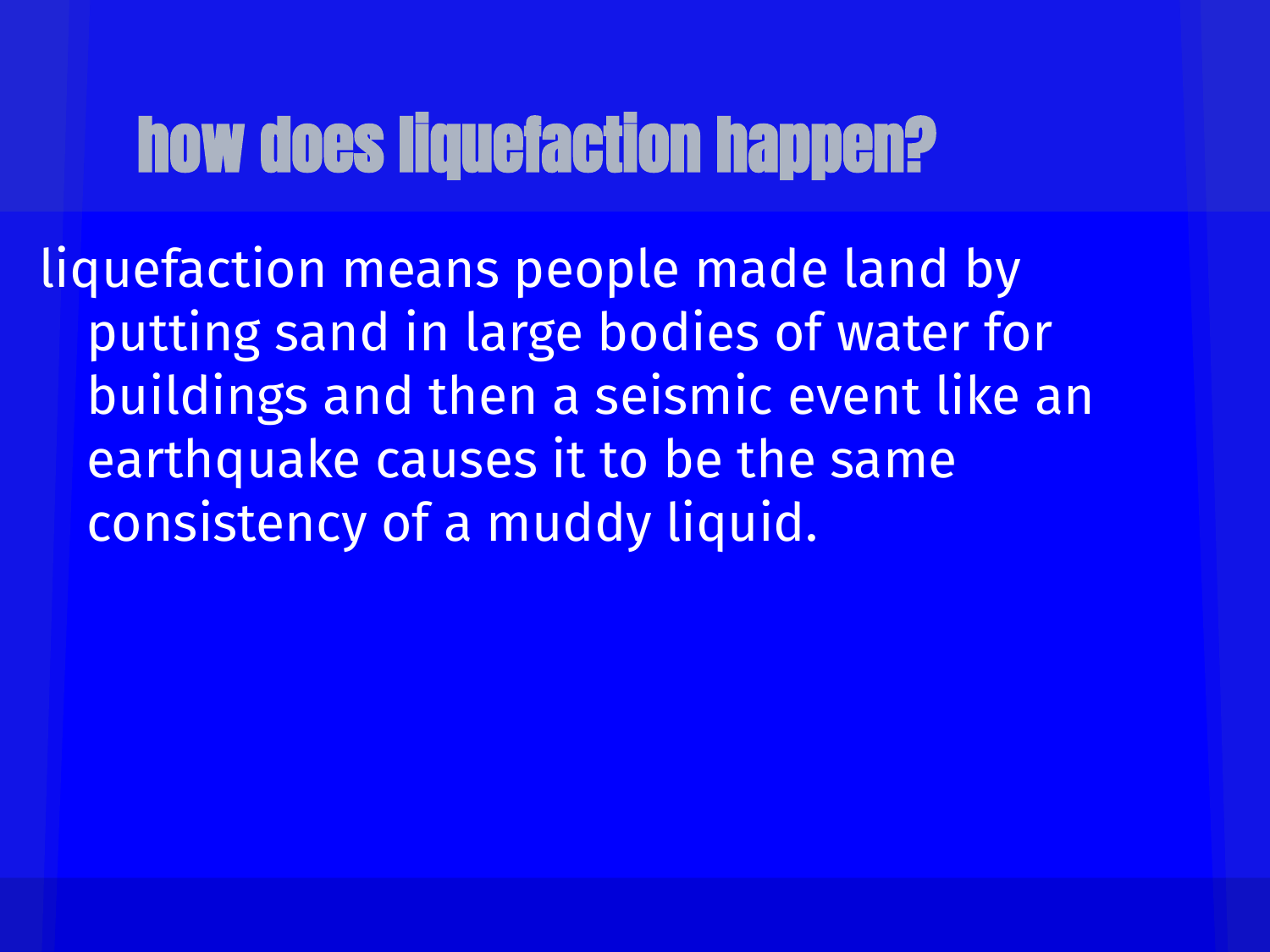

# how does liquefaction happen?
liquefaction means people made land by putting sand in large bodies of water for buildings and then a seismic event like an earthquake causes it to be the same consistency of a muddy liquid.
http://t2.gstatic.com/images?q
=tbn:ANd9Gcn1Bvyu-jvopG3s6AAtqGaqemh1x2GbppB-yPvNTQDZ8e-WfQH